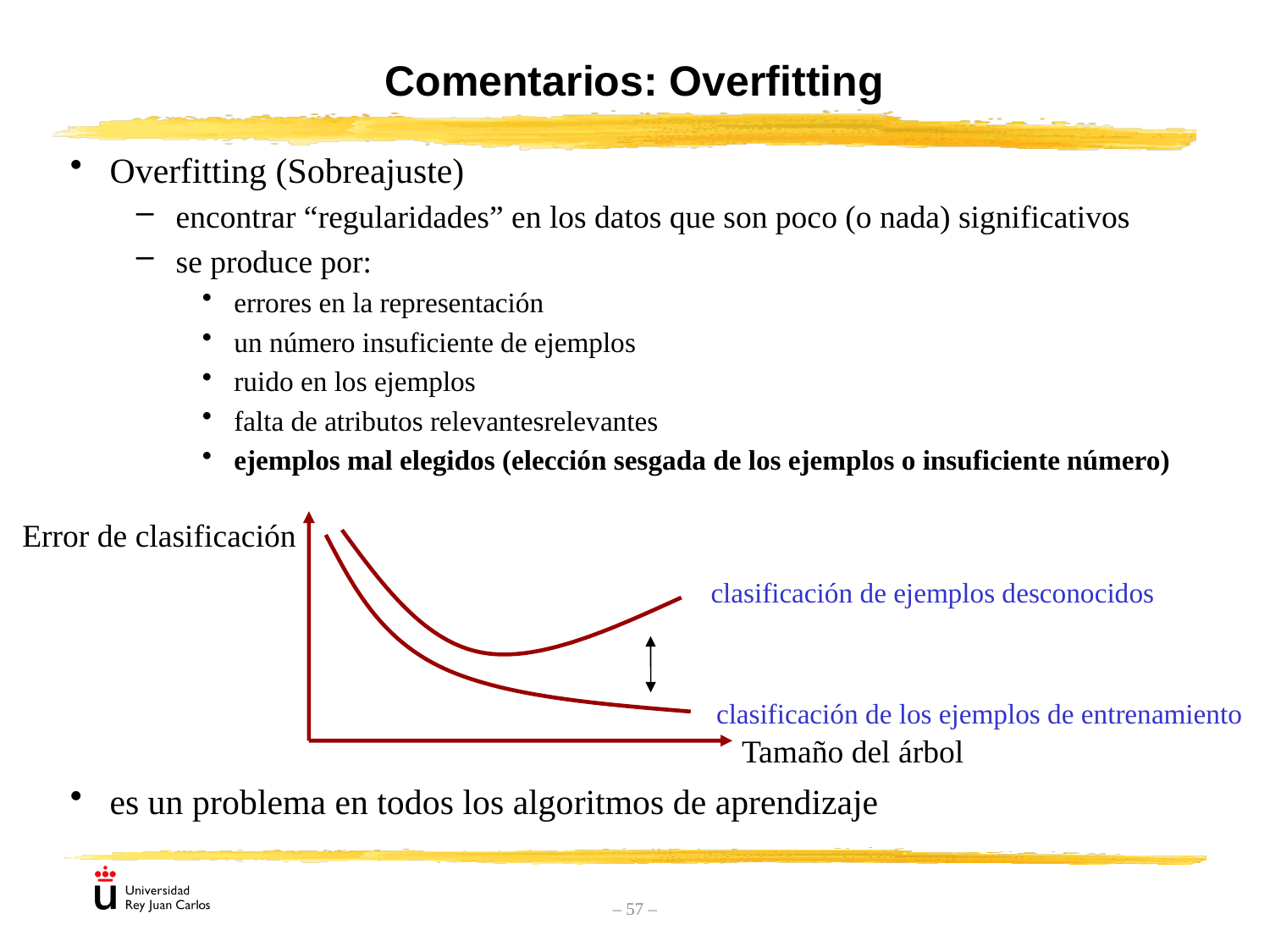

# Comentarios: Overfitting
Overfitting (Sobreajuste)
encontrar “regularidades” en los datos que son poco (o nada) significativos
se produce por:
errores en la representación
un número insuficiente de ejemplos
ruido en los ejemplos
falta de atributos relevantesrelevantes
ejemplos mal elegidos (elección sesgada de los ejemplos o insuficiente número)

es un problema en todos los algoritmos de aprendizaje
Error de clasificación

clasificación de ejemplos desconocidos

clasificación de los ejemplos de entrenamiento
Tamaño del árbol

– 57 –